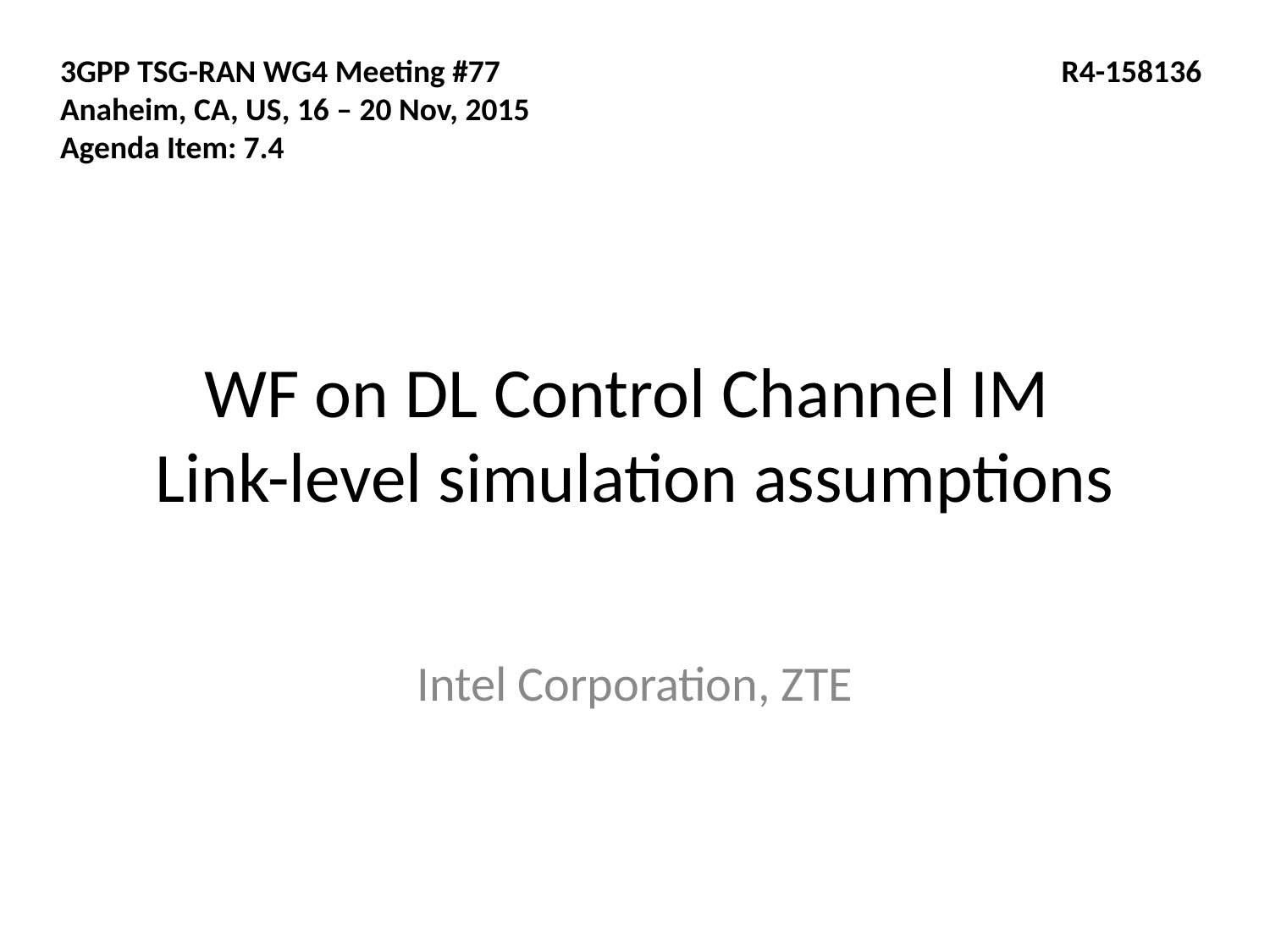

3GPP TSG-RAN WG4 Meeting #77
Anaheim, CA, US, 16 – 20 Nov, 2015
Agenda Item: 7.4
R4-158136
# WF on DL Control Channel IM Link-level simulation assumptions
Intel Corporation, ZTE